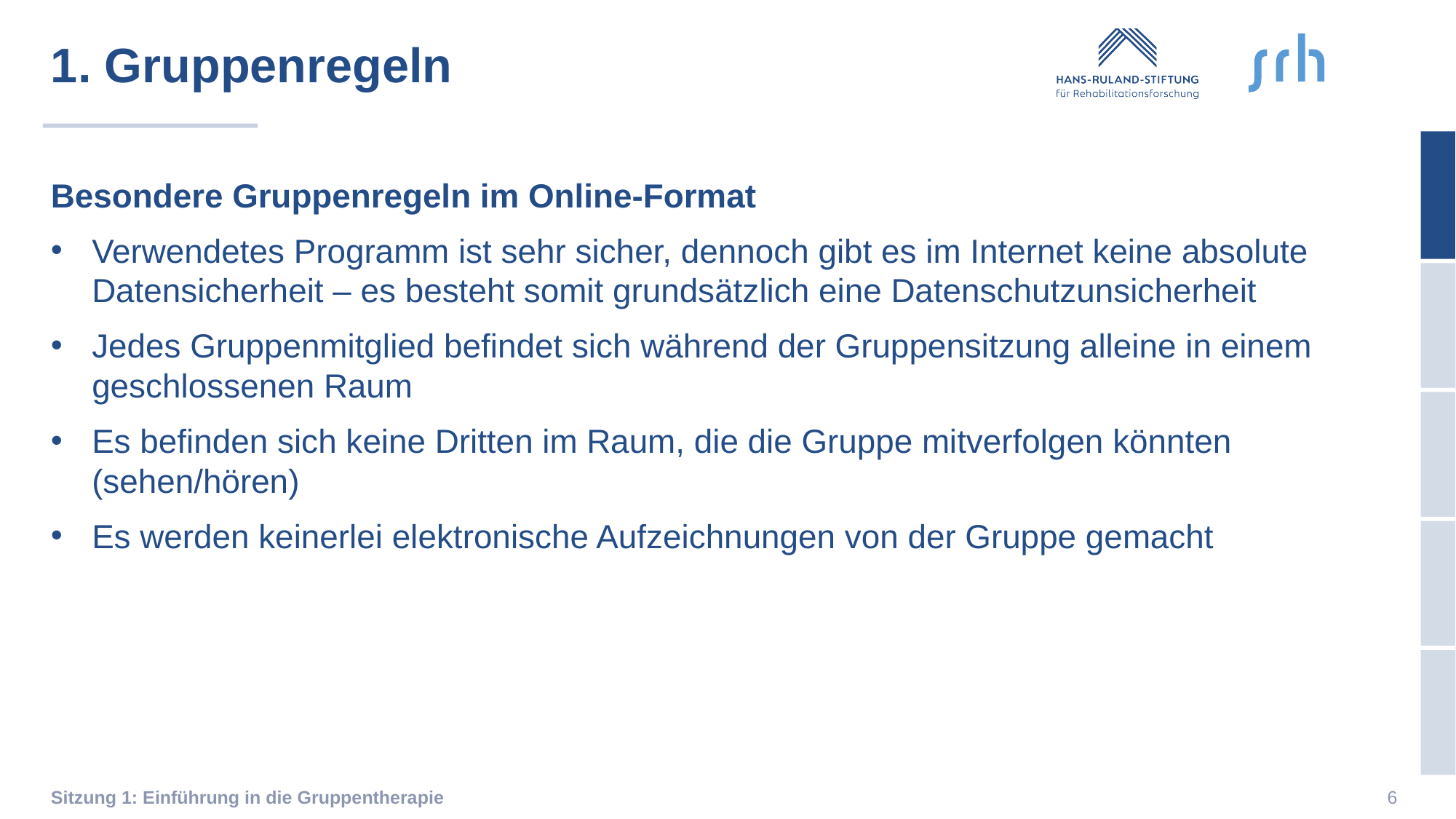

# 1. Gruppenregeln
Besondere Gruppenregeln im Online-Format
Verwendetes Programm ist sehr sicher, dennoch gibt es im Internet keine absolute Datensicherheit – es besteht somit grundsätzlich eine Datenschutzunsicherheit
Jedes Gruppenmitglied befindet sich während der Gruppensitzung alleine in einem geschlossenen Raum
Es befinden sich keine Dritten im Raum, die die Gruppe mitverfolgen könnten (sehen/hören)
Es werden keinerlei elektronische Aufzeichnungen von der Gruppe gemacht

Sitzung 1: Einführung in die Gruppentherapie
6